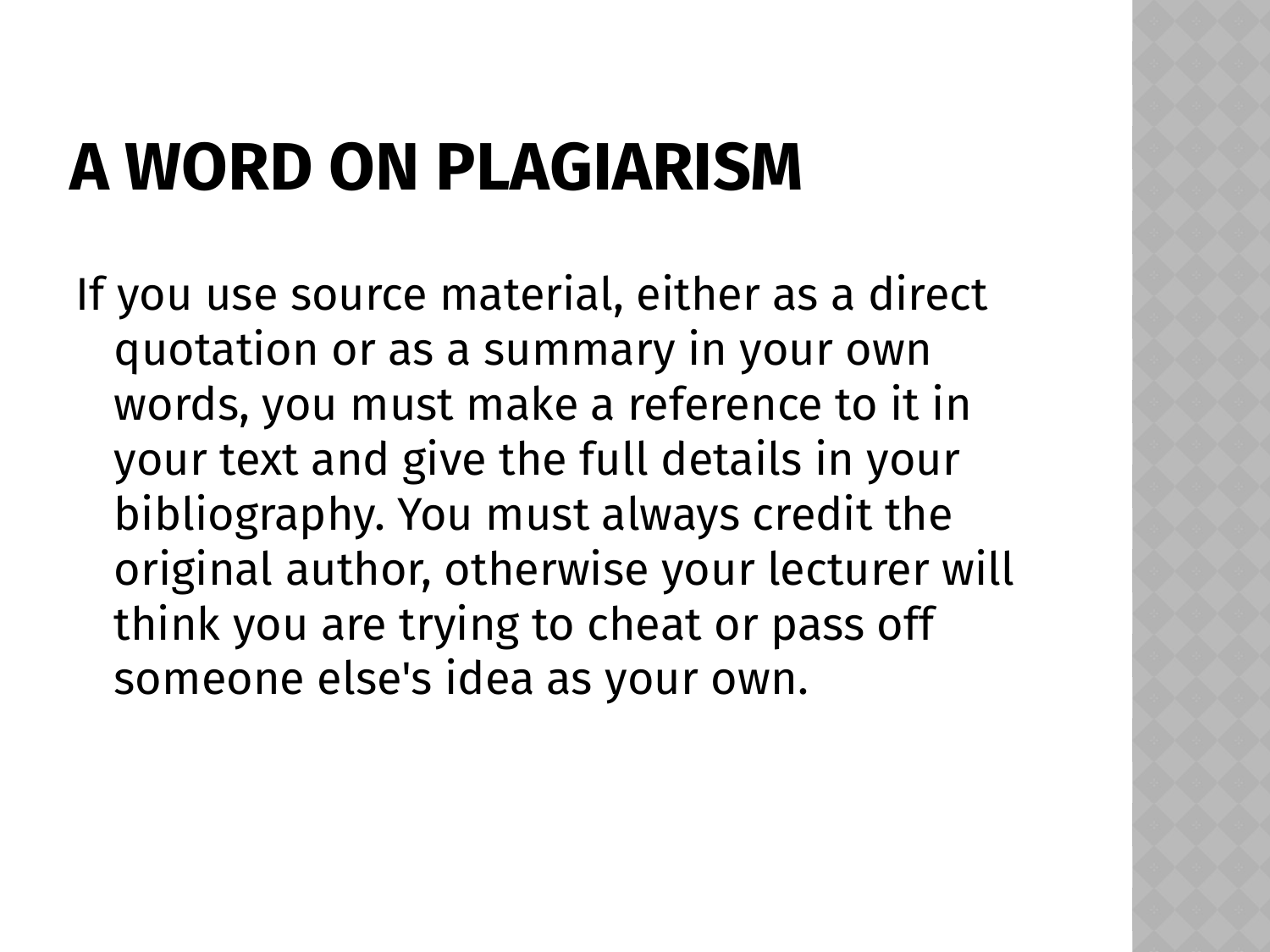

# A word on plagiarism
If you use source material, either as a direct quotation or as a summary in your own words, you must make a reference to it in your text and give the full details in your bibliography. You must always credit the original author, otherwise your lecturer will think you are trying to cheat or pass off someone else's idea as your own.